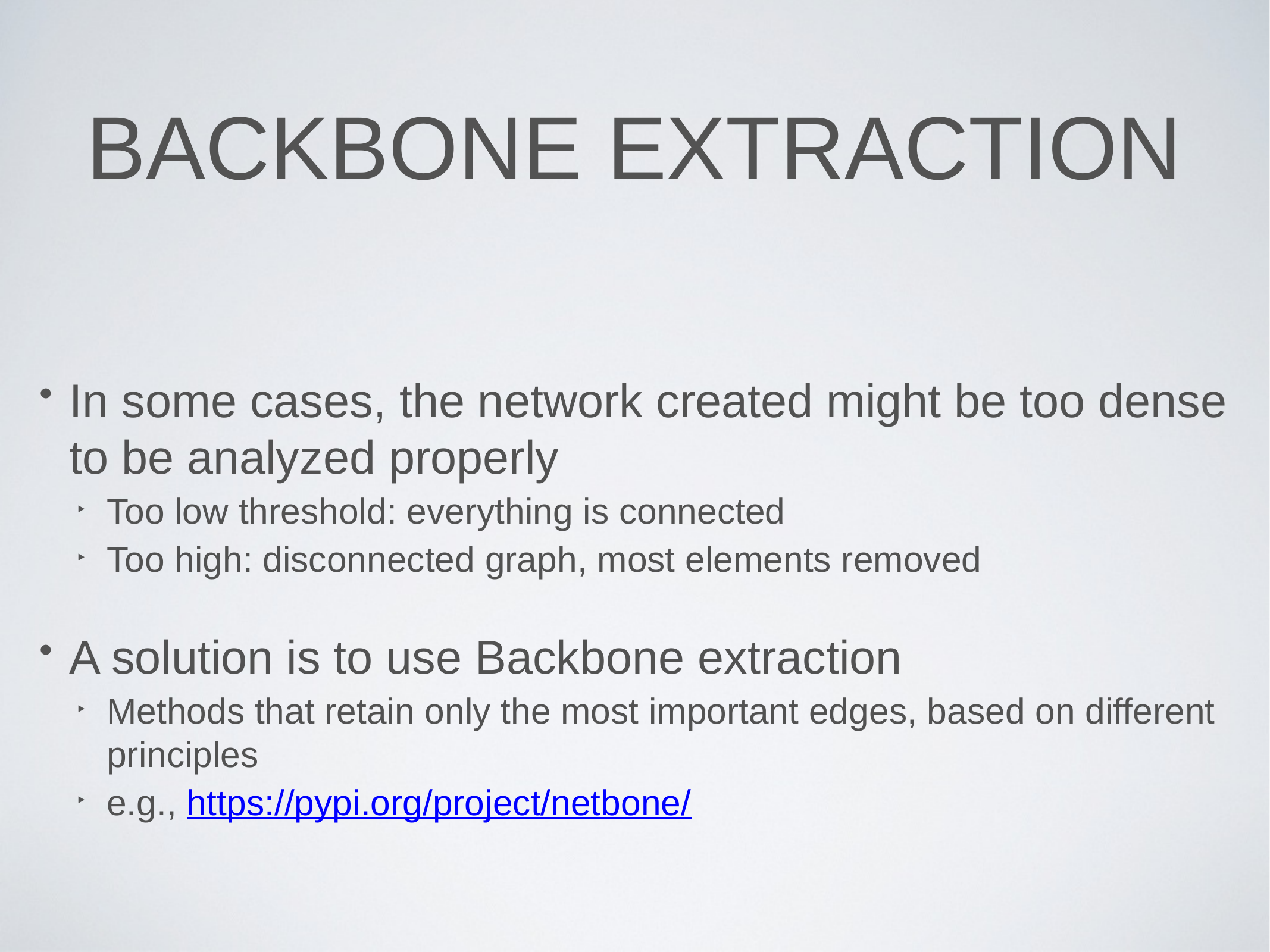

96
# Backbone extraction
In some cases, the network created might be too dense to be analyzed properly
Too low threshold: everything is connected
Too high: disconnected graph, most elements removed
A solution is to use Backbone extraction
Methods that retain only the most important edges, based on different principles
e.g., https://pypi.org/project/netbone/